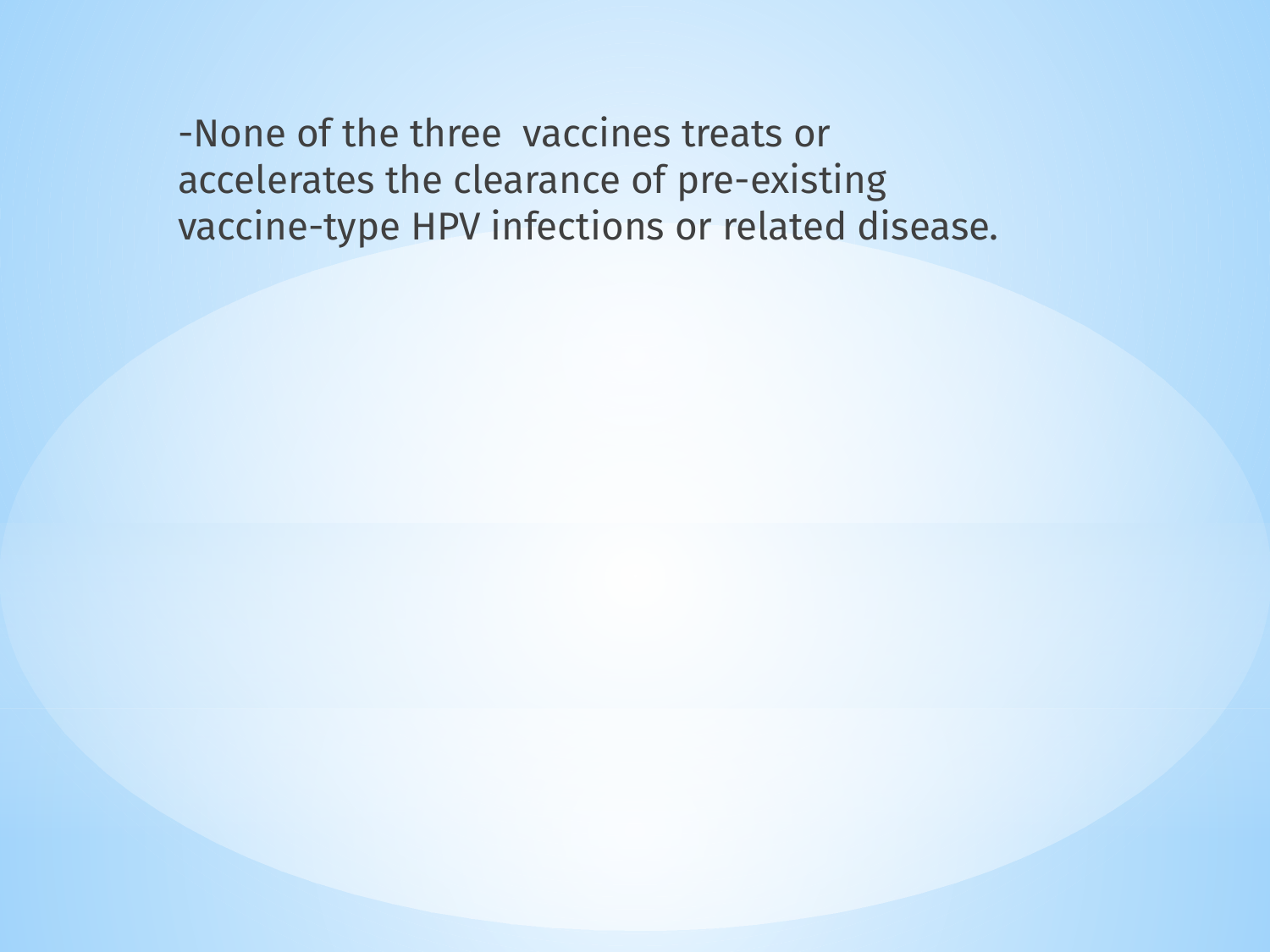

-None of the three  vaccines treats or accelerates the clearance of pre-existing vaccine-type HPV infections or related disease.
#